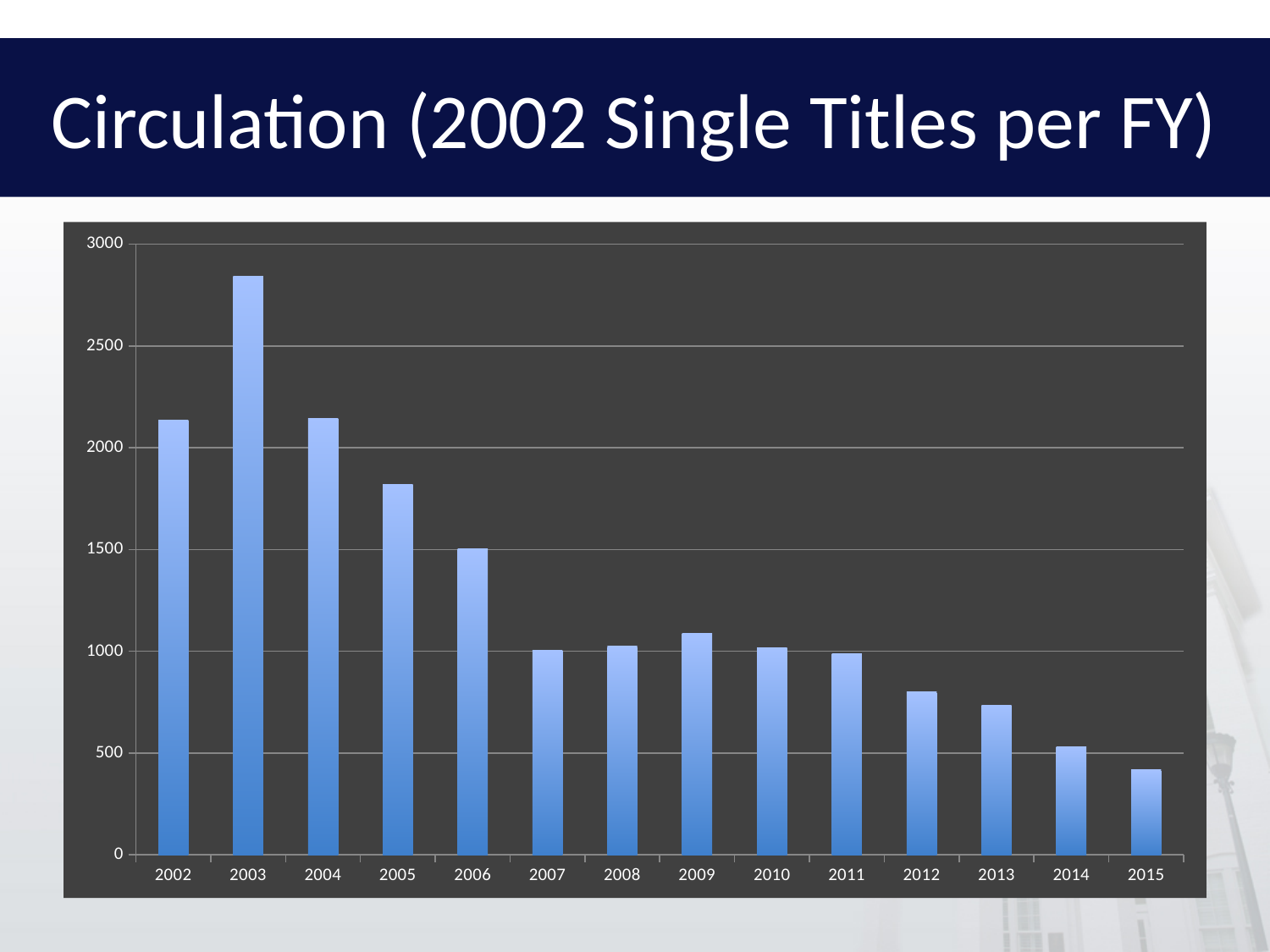

# Circulation (2002 Single Titles per FY)

### Chart

| Category |  |
|---|---|
| 2002.0 | 2135.0 |
| 2003.0 | 2841.0 |
| 2004.0 | 2144.0 |
| 2005.0 | 1820.0 |
| 2006.0 | 1505.0 |
| 2007.0 | 1005.0 |
| 2008.0 | 1024.0 |
| 2009.0 | 1088.0 |
| 2010.0 | 1019.0 |
| 2011.0 | 986.0 |
| 2012.0 | 799.0 |
| 2013.0 | 733.0 |
| 2014.0 | 531.0 |
| 2015.0 | 418.0 |

### Chart

| Category |  |
|---|---|
| 2002.0 | 1567.0 |
| 2003.0 | 2354.0 |
| 2004.0 | 1732.0 |
| 2005.0 | 1360.0 |
| 2006.0 | 966.0 |
| 2007.0 | 809.0 |
| 2008.0 | 745.0 |
| 2009.0 | 847.0 |
| 2010.0 | 762.0 |
| 2011.0 | 724.0 |
| 2012.0 | 590.0 |
| 2013.0 | 533.0 |
| 2014.0 | 336.0 |
| 2015.0 | 281.0 |

### Chart

| Category |  |
|---|---|
| 2002.0 | 1567.0 |
| 2003.0 | 2354.0 |
| 2004.0 | 1732.0 |
| 2005.0 | 1360.0 |
| 2006.0 | 966.0 |
| 2007.0 | 809.0 |
| 2008.0 | 745.0 |
| 2009.0 | 847.0 |
| 2010.0 | 762.0 |
| 2011.0 | 724.0 |
| 2012.0 | 590.0 |
| 2013.0 | 533.0 |
| 2014.0 | 336.0 |
| 2015.0 | 281.0 |

### Chart

| Category |  |
|---|---|
| 2002.0 | 1567.0 |
| 2003.0 | 2354.0 |
| 2004.0 | 1732.0 |
| 2005.0 | 1360.0 |
| 2006.0 | 966.0 |
| 2007.0 | 809.0 |
| 2008.0 | 745.0 |
| 2009.0 | 847.0 |
| 2010.0 | 762.0 |
| 2011.0 | 724.0 |
| 2012.0 | 590.0 |
| 2013.0 | 533.0 |
| 2014.0 | 336.0 |
| 2015.0 | 281.0 |

### Chart

| Category |  |
|---|---|
| 2002.0 | 1567.0 |
| 2003.0 | 2354.0 |
| 2004.0 | 1732.0 |
| 2005.0 | 1360.0 |
| 2006.0 | 966.0 |
| 2007.0 | 809.0 |
| 2008.0 | 745.0 |
| 2009.0 | 847.0 |
| 2010.0 | 762.0 |
| 2011.0 | 724.0 |
| 2012.0 | 590.0 |
| 2013.0 | 533.0 |
| 2014.0 | 336.0 |
| 2015.0 | 281.0 |

### Chart

| Category |  |
|---|---|
| 2002.0 | 1567.0 |
| 2003.0 | 2354.0 |
| 2004.0 | 1732.0 |
| 2005.0 | 1360.0 |
| 2006.0 | 966.0 |
| 2007.0 | 809.0 |
| 2008.0 | 745.0 |
| 2009.0 | 847.0 |
| 2010.0 | 762.0 |
| 2011.0 | 724.0 |
| 2012.0 | 590.0 |
| 2013.0 | 533.0 |
| 2014.0 | 336.0 |
| 2015.0 | 281.0 |

### Chart

| Category |  |
|---|---|
| 2002.0 | 1567.0 |
| 2003.0 | 2354.0 |
| 2004.0 | 1732.0 |
| 2005.0 | 1360.0 |
| 2006.0 | 966.0 |
| 2007.0 | 809.0 |
| 2008.0 | 745.0 |
| 2009.0 | 847.0 |
| 2010.0 | 762.0 |
| 2011.0 | 724.0 |
| 2012.0 | 590.0 |
| 2013.0 | 533.0 |
| 2014.0 | 336.0 |
| 2015.0 | 281.0 |

### Chart

| Category |  |
|---|---|
| 2002.0 | 1567.0 |
| 2003.0 | 2354.0 |
| 2004.0 | 1732.0 |
| 2005.0 | 1360.0 |
| 2006.0 | 966.0 |
| 2007.0 | 809.0 |
| 2008.0 | 745.0 |
| 2009.0 | 847.0 |
| 2010.0 | 762.0 |
| 2011.0 | 724.0 |
| 2012.0 | 590.0 |
| 2013.0 | 533.0 |
| 2014.0 | 336.0 |
| 2015.0 | 281.0 |